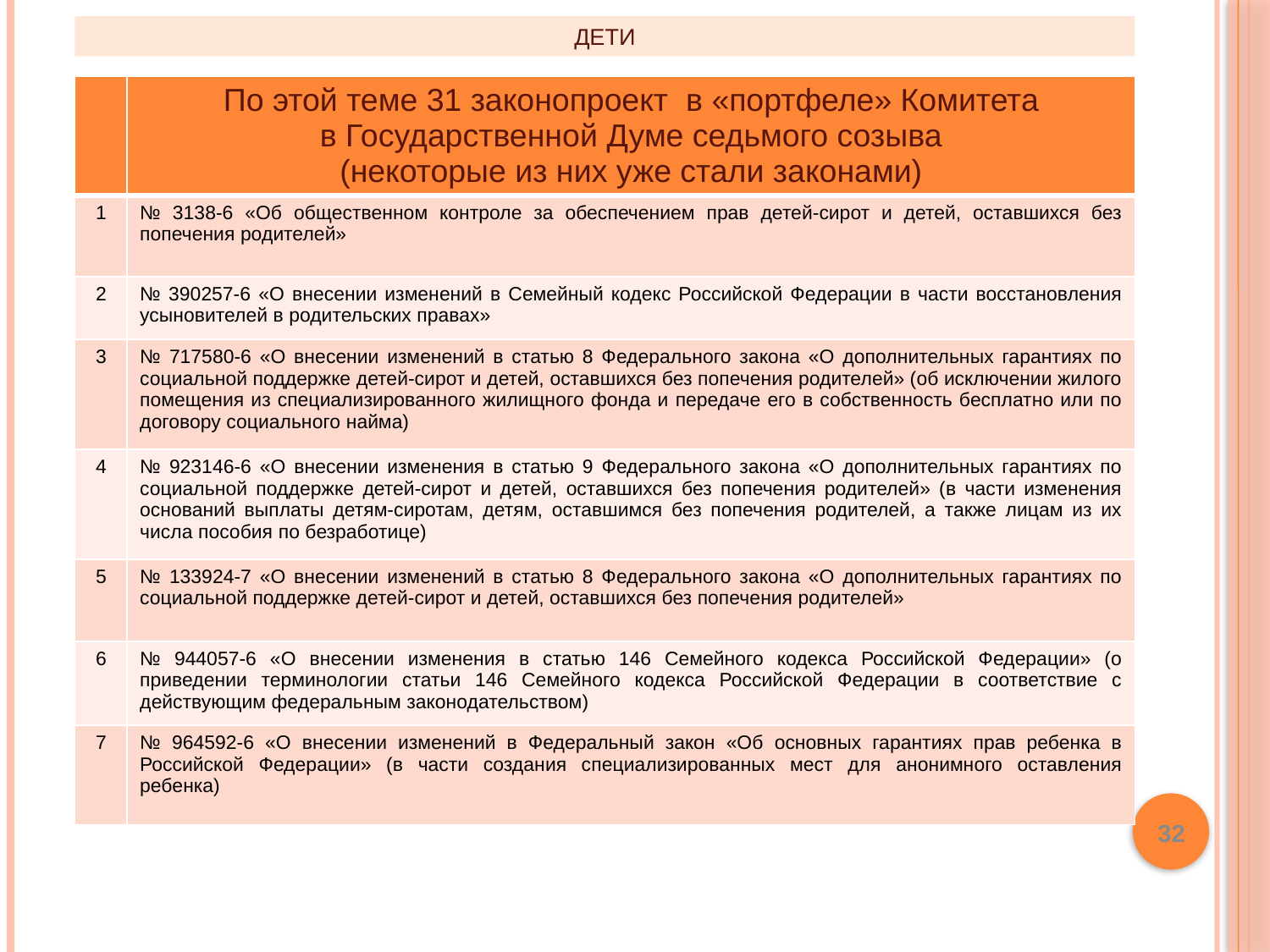

ДЕТИ
|  | По этой теме 31 законопроект в «портфеле» Комитета в Государственной Думе седьмого созыва (некоторые из них уже стали законами) |
| --- | --- |
| 1 | № 3138-6 «Об общественном контроле за обеспечением прав детей-сирот и детей, оставшихся без попечения родителей» |
| 2 | № 390257-6 «О внесении изменений в Семейный кодекс Российской Федерации в части восстановления усыновителей в родительских правах» |
| 3 | № 717580-6 «О внесении изменений в статью 8 Федерального закона «О дополнительных гарантиях по социальной поддержке детей-сирот и детей, оставшихся без попечения родителей» (об исключении жилого помещения из специализированного жилищного фонда и передаче его в собственность бесплатно или по договору социального найма) |
| 4 | № 923146-6 «О внесении изменения в статью 9 Федерального закона «О дополнительных гарантиях по социальной поддержке детей-сирот и детей, оставшихся без попечения родителей» (в части изменения оснований выплаты детям-сиротам, детям, оставшимся без попечения родителей, а также лицам из их числа пособия по безработице) |
| 5 | № 133924-7 «О внесении изменений в статью 8 Федерального закона «О дополнительных гарантиях по социальной поддержке детей-сирот и детей, оставшихся без попечения родителей» |
| 6 | № 944057-6 «О внесении изменения в статью 146 Семейного кодекса Российской Федерации» (о приведении терминологии статьи 146 Семейного кодекса Российской Федерации в соответствие с действующим федеральным законодательством) |
| 7 | № 964592-6 «О внесении изменений в Федеральный закон «Об основных гарантиях прав ребенка в Российской Федерации» (в части создания специализированных мест для анонимного оставления ребенка) |
32